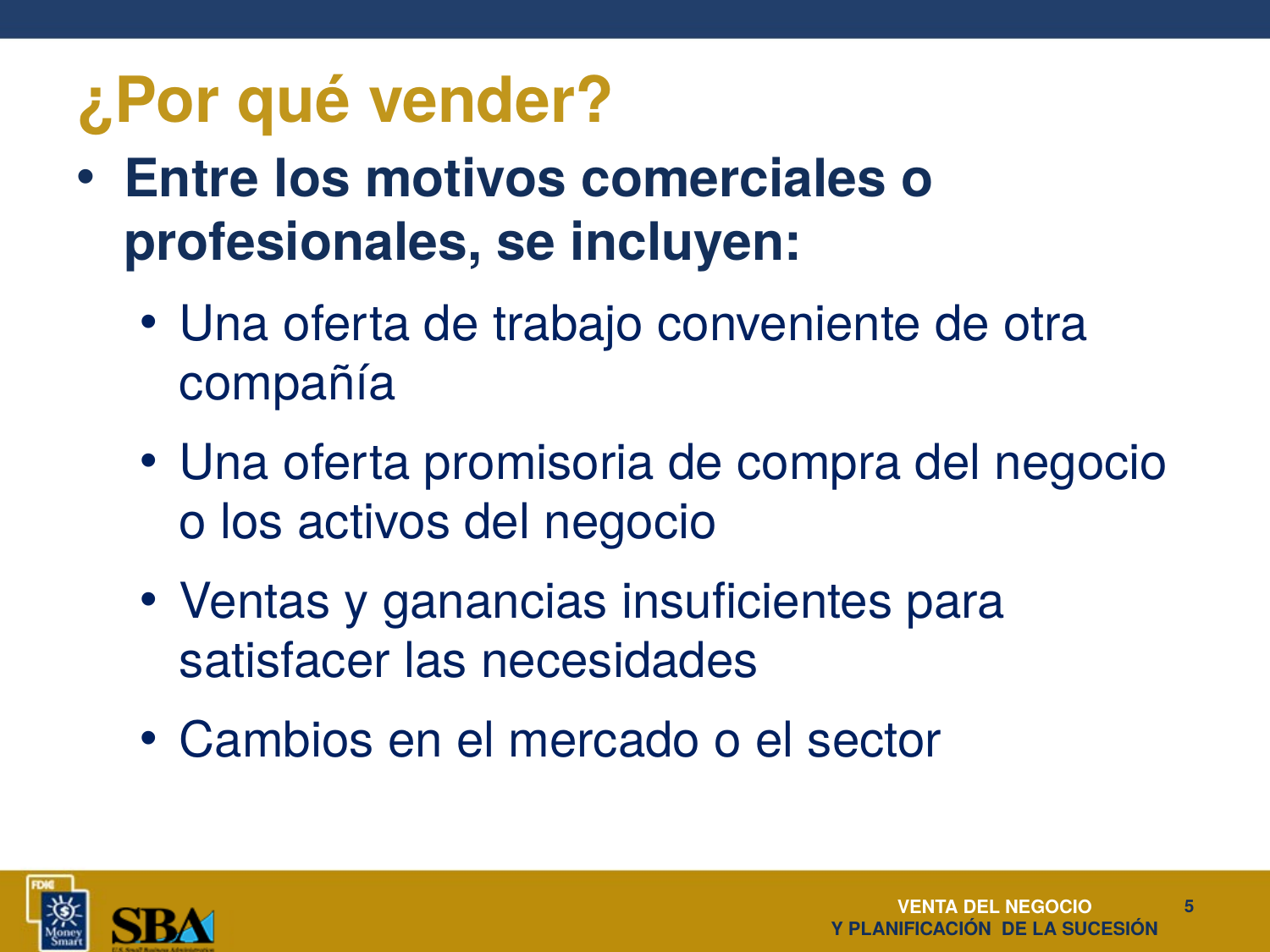

# ¿Por qué vender?
Entre los motivos comerciales o profesionales, se incluyen:
Una oferta de trabajo conveniente de otra compañía
Una oferta promisoria de compra del negocio o los activos del negocio
Ventas y ganancias insuficientes para satisfacer las necesidades
Cambios en el mercado o el sector